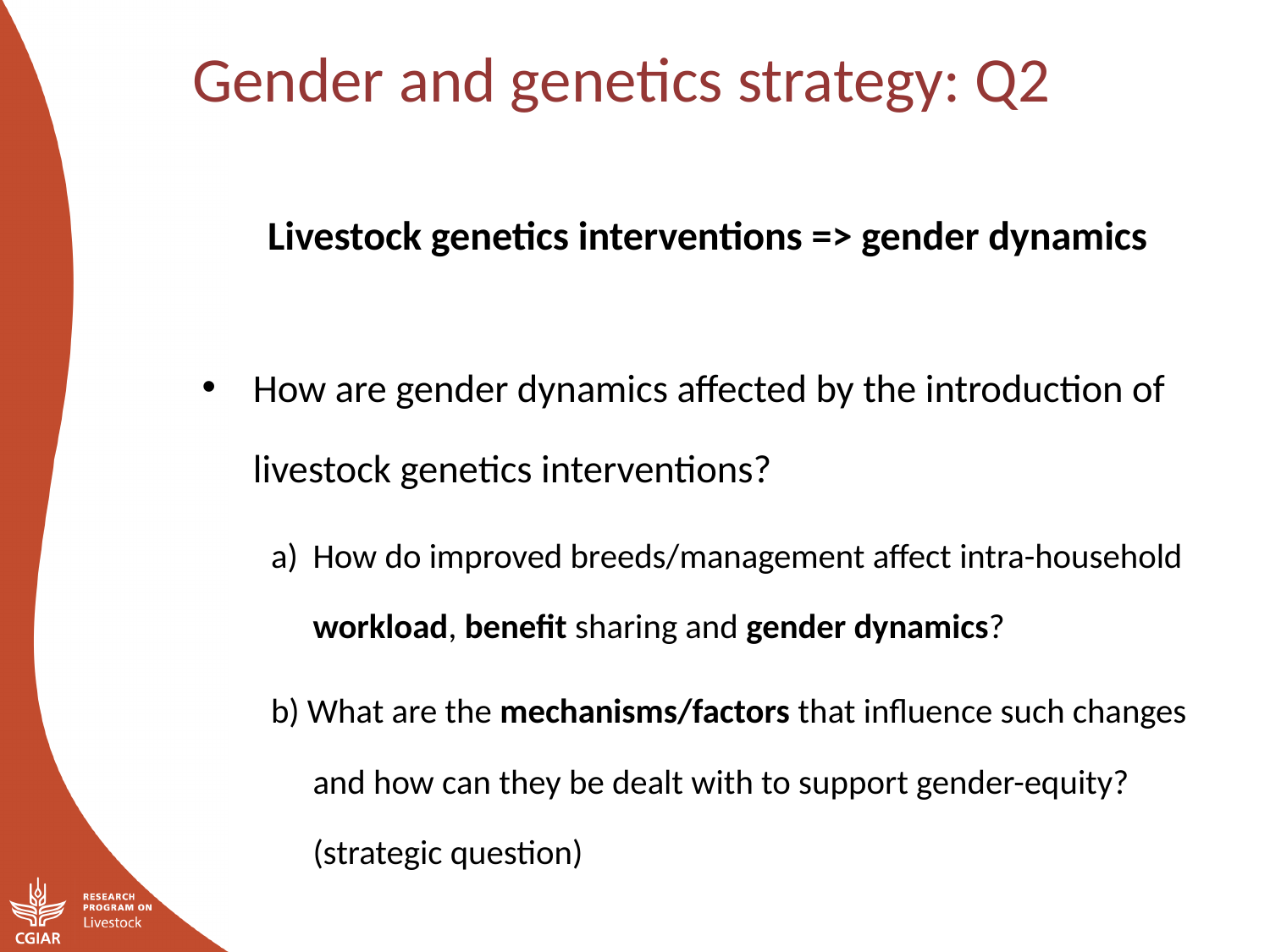

Gender and genetics strategy: Q2

Livestock genetics interventions => gender dynamics

How are gender dynamics affected by the introduction of livestock genetics interventions?
How do improved breeds/management affect intra-household workload, benefit sharing and gender dynamics?
b) What are the mechanisms/factors that influence such changes and how can they be dealt with to support gender-equity? (strategic question)